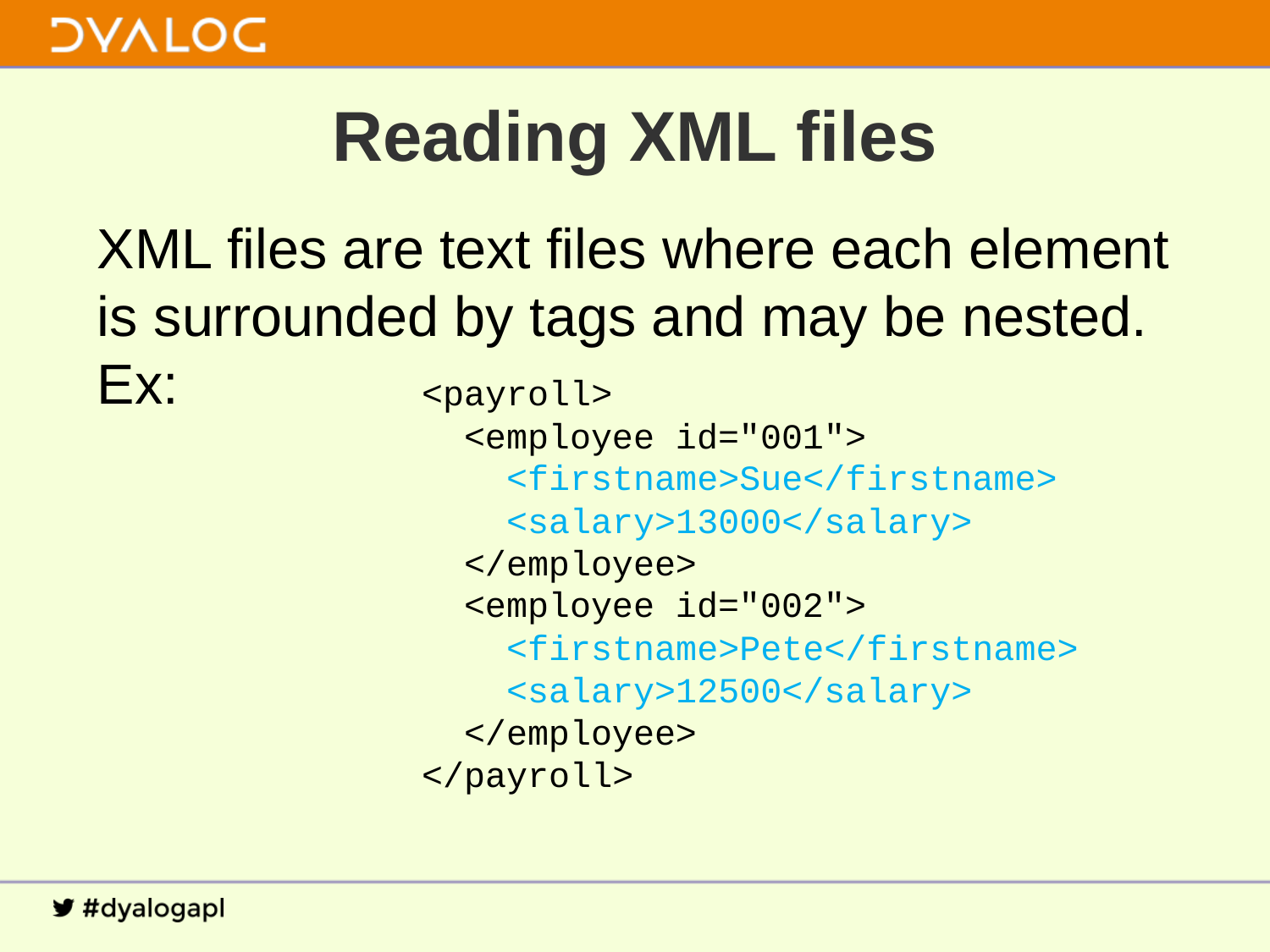

# Reading XML files
XML files are text files where each element is surrounded by tags and may be nested.
Ex:
<payroll>
  <employee id="001">
    <firstname>Sue</firstname>
    <salary>13000</salary>
  </employee>
  <employee id="002">
    <firstname>Pete</firstname>
    <salary>12500</salary>
  </employee>
</payroll>